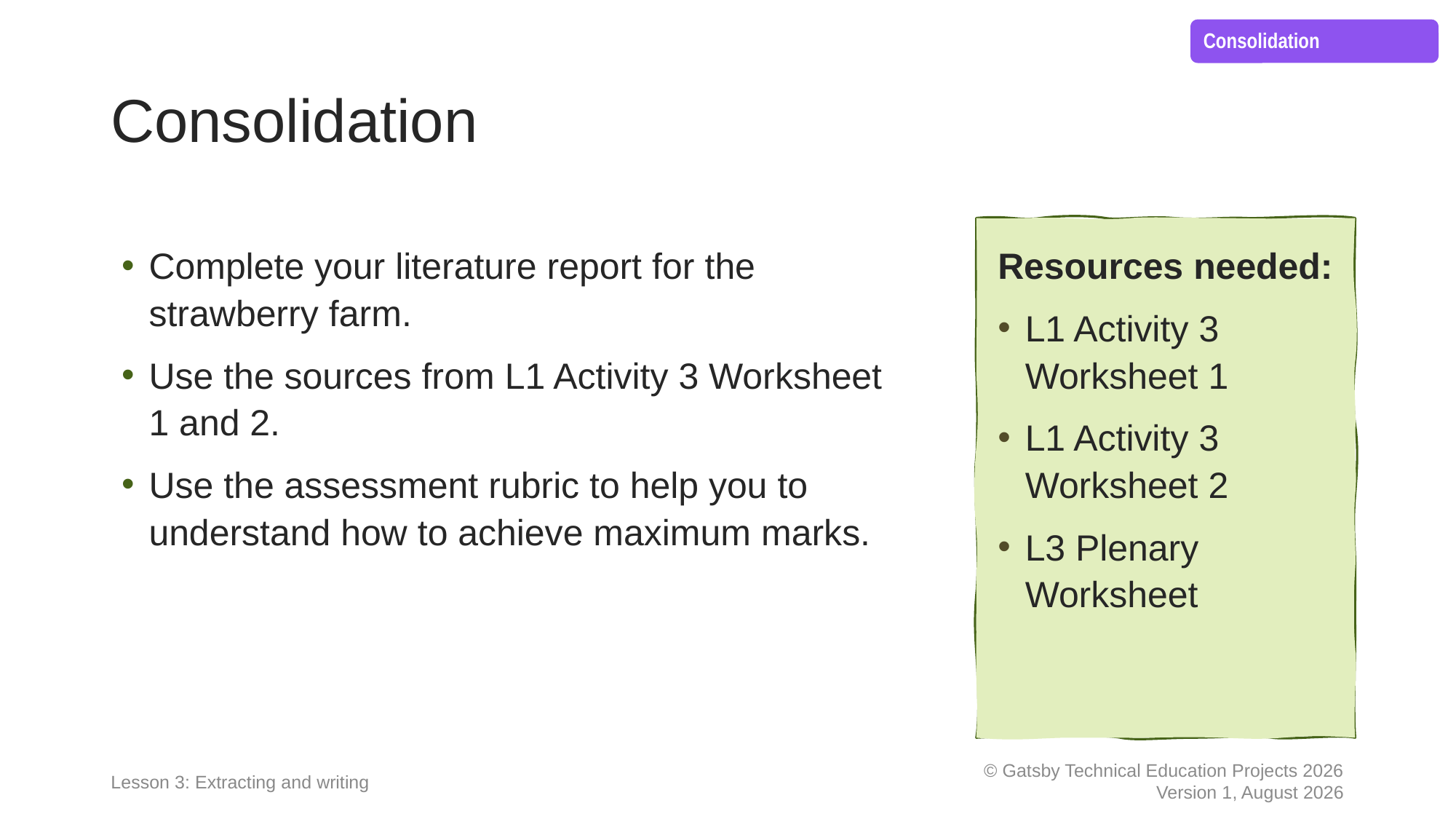

# Consolidation
Complete your literature report for the strawberry farm.
Use the sources from L1 Activity 3 Worksheet 1 and 2.
Use the assessment rubric to help you to  understand how to achieve maximum marks.
Resources needed:
L1 Activity 3 Worksheet 1
L1 Activity 3 Worksheet 2
L3 Plenary Worksheet
Lesson 3: Extracting and writing